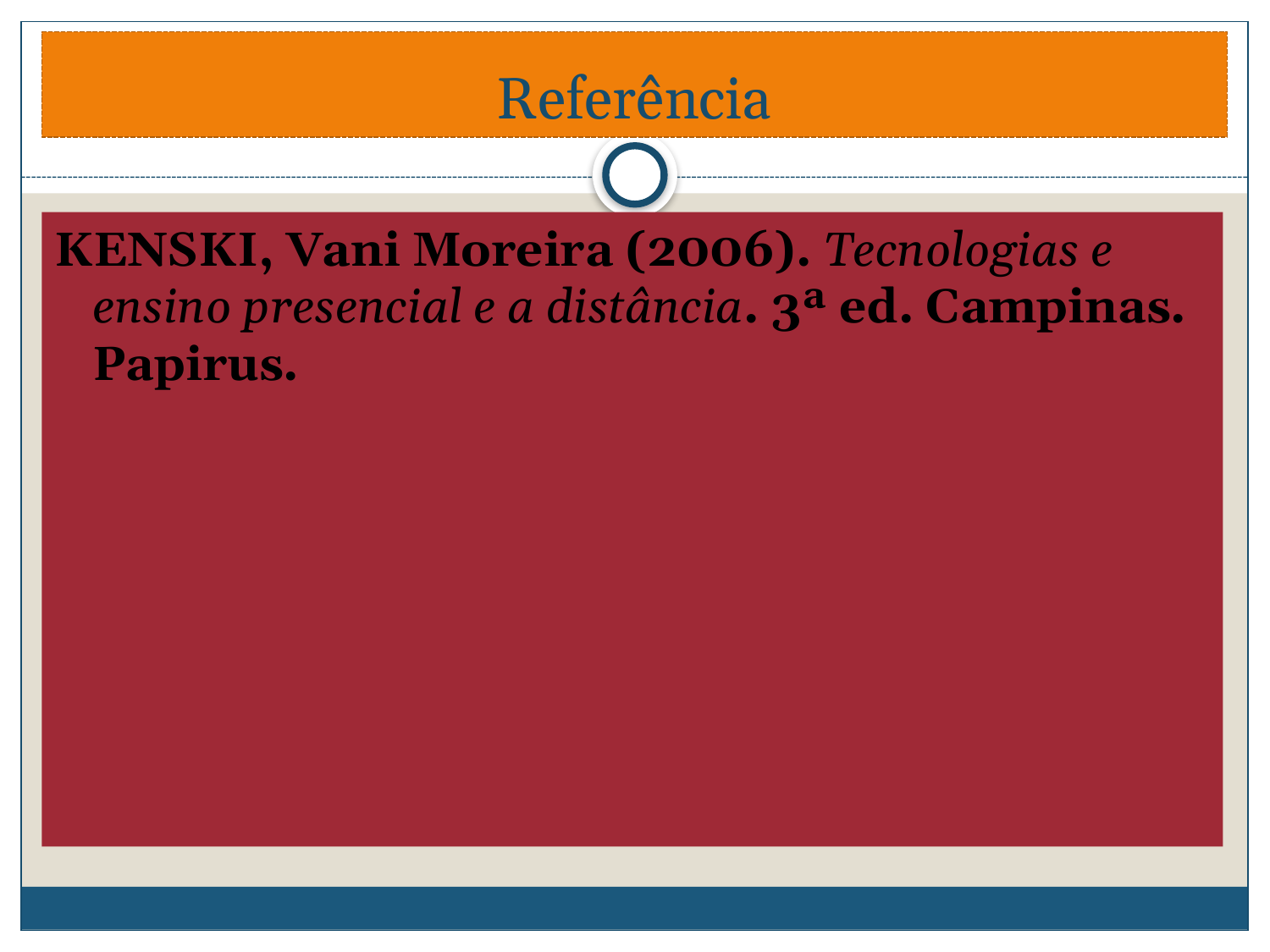

# Referência
KENSKI, Vani Moreira (2006). Tecnologias e ensino presencial e a distância. 3ª ed. Campinas. Papirus.